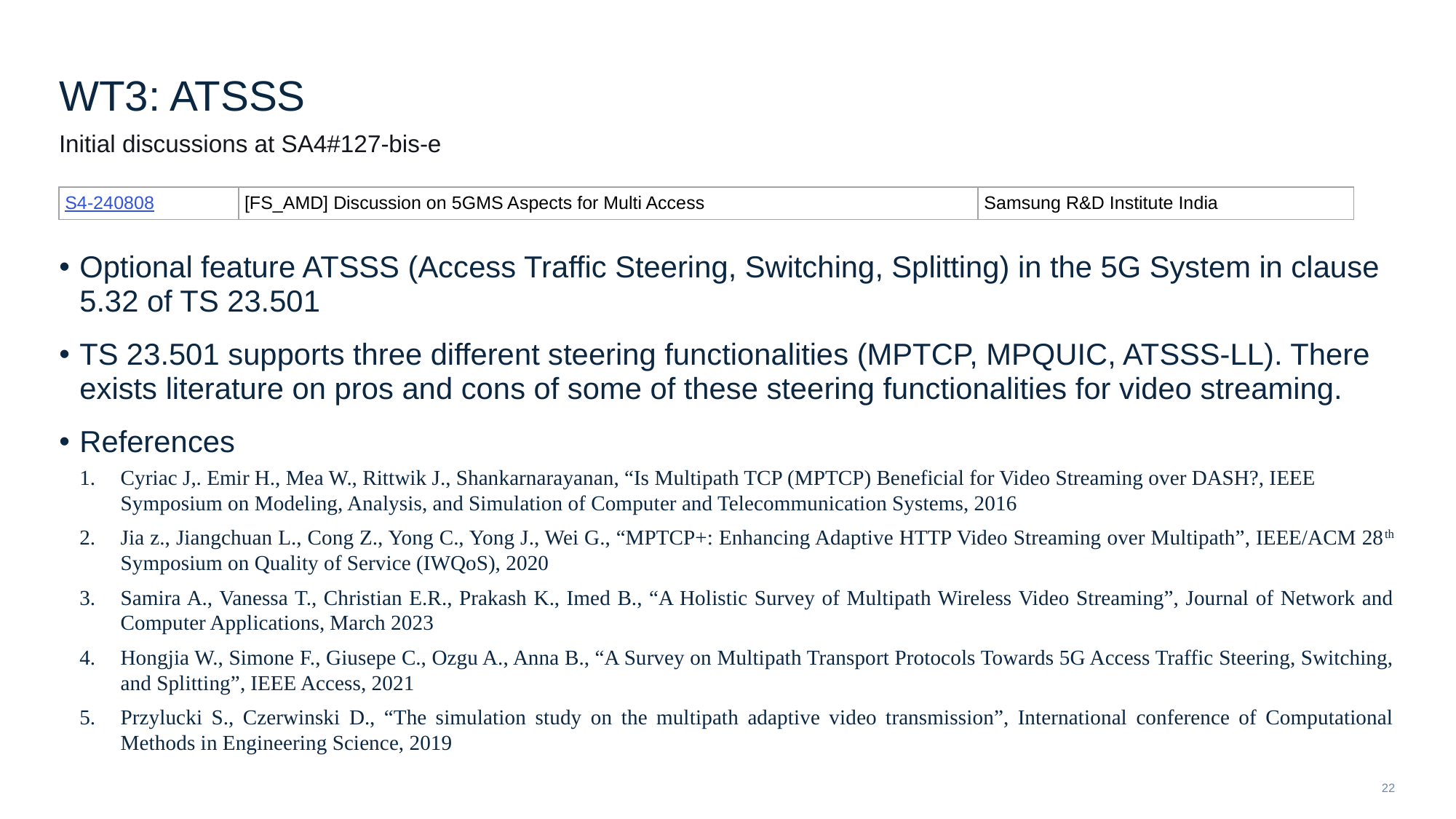

# WT3: ATSSS
Initial discussions at SA4#127-bis-e
| S4-240808 | [FS\_AMD] Discussion on 5GMS Aspects for Multi Access | Samsung R&D Institute India |
| --- | --- | --- |
Optional feature ATSSS (Access Traffic Steering, Switching, Splitting) in the 5G System in clause 5.32 of TS 23.501
TS 23.501 supports three different steering functionalities (MPTCP, MPQUIC, ATSSS-LL). There exists literature on pros and cons of some of these steering functionalities for video streaming.
References
Cyriac J,. Emir H., Mea W., Rittwik J., Shankarnarayanan, “Is Multipath TCP (MPTCP) Beneficial for Video Streaming over DASH?, IEEE Symposium on Modeling, Analysis, and Simulation of Computer and Telecommunication Systems, 2016
Jia z., Jiangchuan L., Cong Z., Yong C., Yong J., Wei G., “MPTCP+: Enhancing Adaptive HTTP Video Streaming over Multipath”, IEEE/ACM 28th Symposium on Quality of Service (IWQoS), 2020
Samira A., Vanessa T., Christian E.R., Prakash K., Imed B., “A Holistic Survey of Multipath Wireless Video Streaming”, Journal of Network and Computer Applications, March 2023
Hongjia W., Simone F., Giusepe C., Ozgu A., Anna B., “A Survey on Multipath Transport Protocols Towards 5G Access Traffic Steering, Switching, and Splitting”, IEEE Access, 2021
Przylucki S., Czerwinski D., “The simulation study on the multipath adaptive video transmission”, International conference of Computational Methods in Engineering Science, 2019